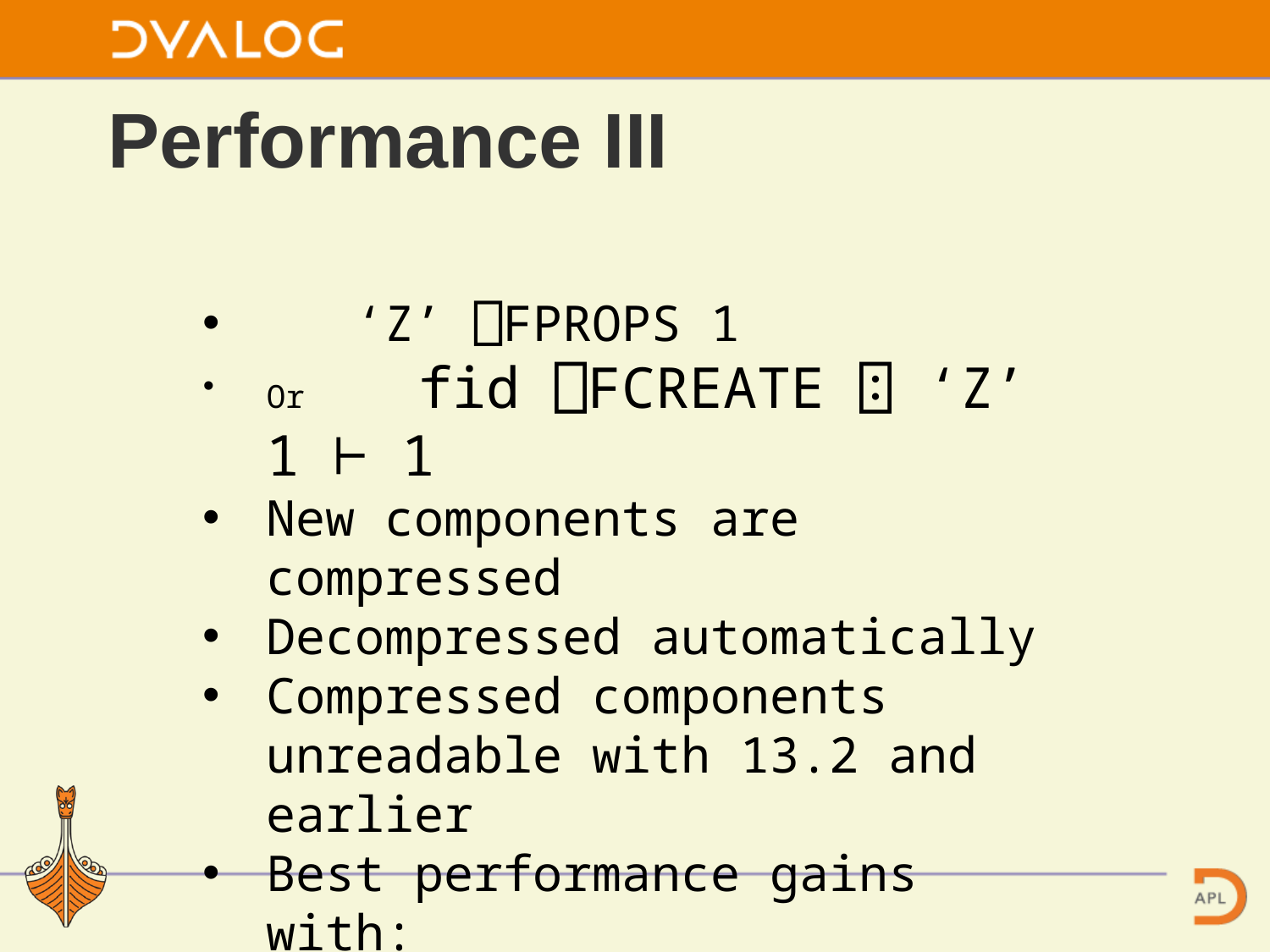

# Performance III
   ‘Z’ ⎕FPROPS 1
Or      fid ⎕FCREATE ⍠ ‘Z’ 1 ⊢ 1
New components are compressed
Decompressed automatically
Compressed components unreadable with 13.2 and earlier
Best performance gains with:
Slow networks